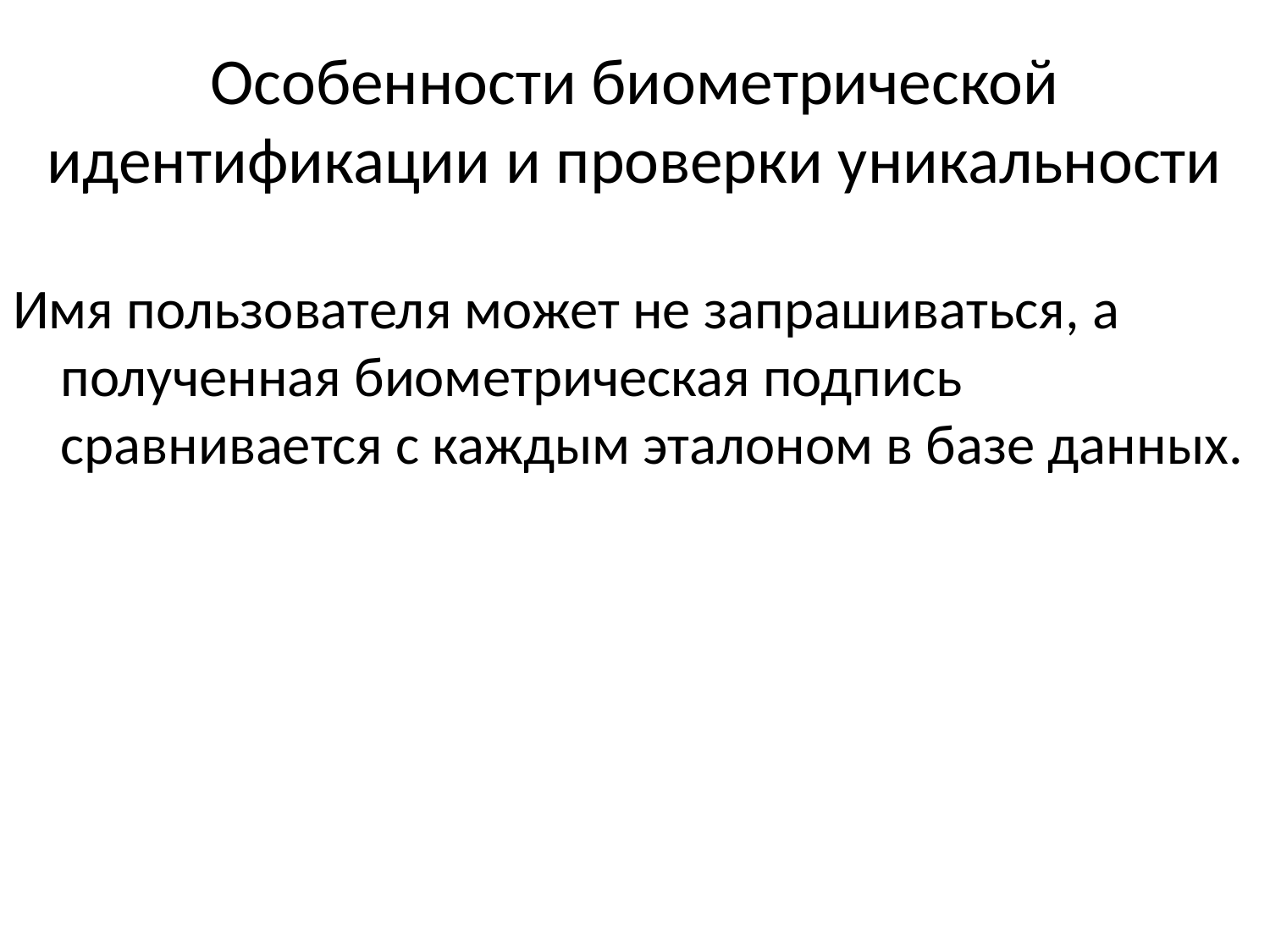

# Особенности биометрической идентификации и проверки уникальности
Имя пользователя может не запрашиваться, а полученная биометрическая подпись сравнивается с каждым эталоном в базе данных.